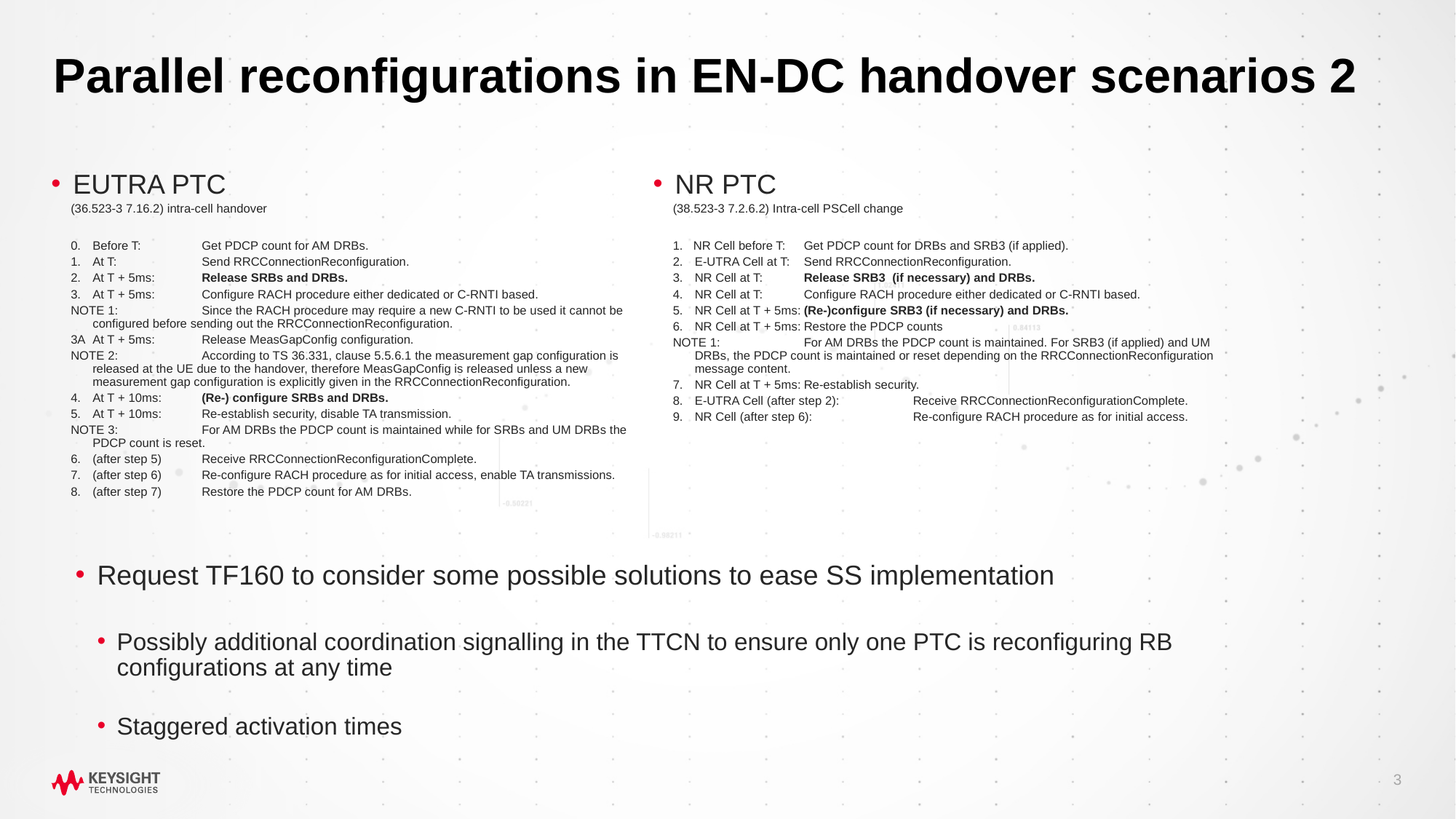

# Parallel reconfigurations in EN-DC handover scenarios 2

EUTRA PTC
(36.523-3 7.16.2) intra-cell handover

0.	Before T:	Get PDCP count for AM DRBs.
1.	At T:	Send RRCConnectionReconfiguration.
2.	At T + 5ms:	Release SRBs and DRBs.
3.	At T + 5ms:	Configure RACH procedure either dedicated or C-RNTI based.
NOTE 1:	Since the RACH procedure may require a new C-RNTI to be used it cannot be configured before sending out the RRCConnectionReconfiguration.
3A	At T + 5ms:	Release MeasGapConfig configuration.
NOTE 2:	According to TS 36.331, clause 5.5.6.1 the measurement gap configuration is released at the UE due to the handover, therefore MeasGapConfig is released unless a new measurement gap configuration is explicitly given in the RRCConnectionReconfiguration.
4.	At T + 10ms:	(Re-) configure SRBs and DRBs.
5.	At T + 10ms:	Re-establish security, disable TA transmission.
NOTE 3:	For AM DRBs the PDCP count is maintained while for SRBs and UM DRBs the PDCP count is reset.
6.	(after step 5)	Receive RRCConnectionReconfigurationComplete.
7.	(after step 6)	Re-configure RACH procedure as for initial access, enable TA transmissions.
8.	(after step 7) 	Restore the PDCP count for AM DRBs.

NR PTC
(38.523-3 7.2.6.2) Intra-cell PSCell change

1.   NR Cell before T:	Get PDCP count for DRBs and SRB3 (if applied).
2.	E-UTRA Cell at T:	Send RRCConnectionReconfiguration.
3.	NR Cell at T:	Release SRB3  (if necessary) and DRBs.
4.	NR Cell at T:	Configure RACH procedure either dedicated or C-RNTI based.
5.	NR Cell at T + 5ms:	(Re-)configure SRB3 (if necessary) and DRBs.
6.	NR Cell at T + 5ms:	Restore the PDCP counts
NOTE 1:	For AM DRBs the PDCP count is maintained. For SRB3 (if applied) and UM DRBs, the PDCP count is maintained or reset depending on the RRCConnectionReconfiguration message content.
7.	NR Cell at T + 5ms:	Re-establish security.
8.	E-UTRA Cell (after step 2):	Receive RRCConnectionReconfigurationComplete.
9.	NR Cell (after step 6):	Re-configure RACH procedure as for initial access.

Request TF160 to consider some possible solutions to ease SS implementation

Possibly additional coordination signalling in the TTCN to ensure only one PTC is reconfiguring RB configurations at any time

Staggered activation times